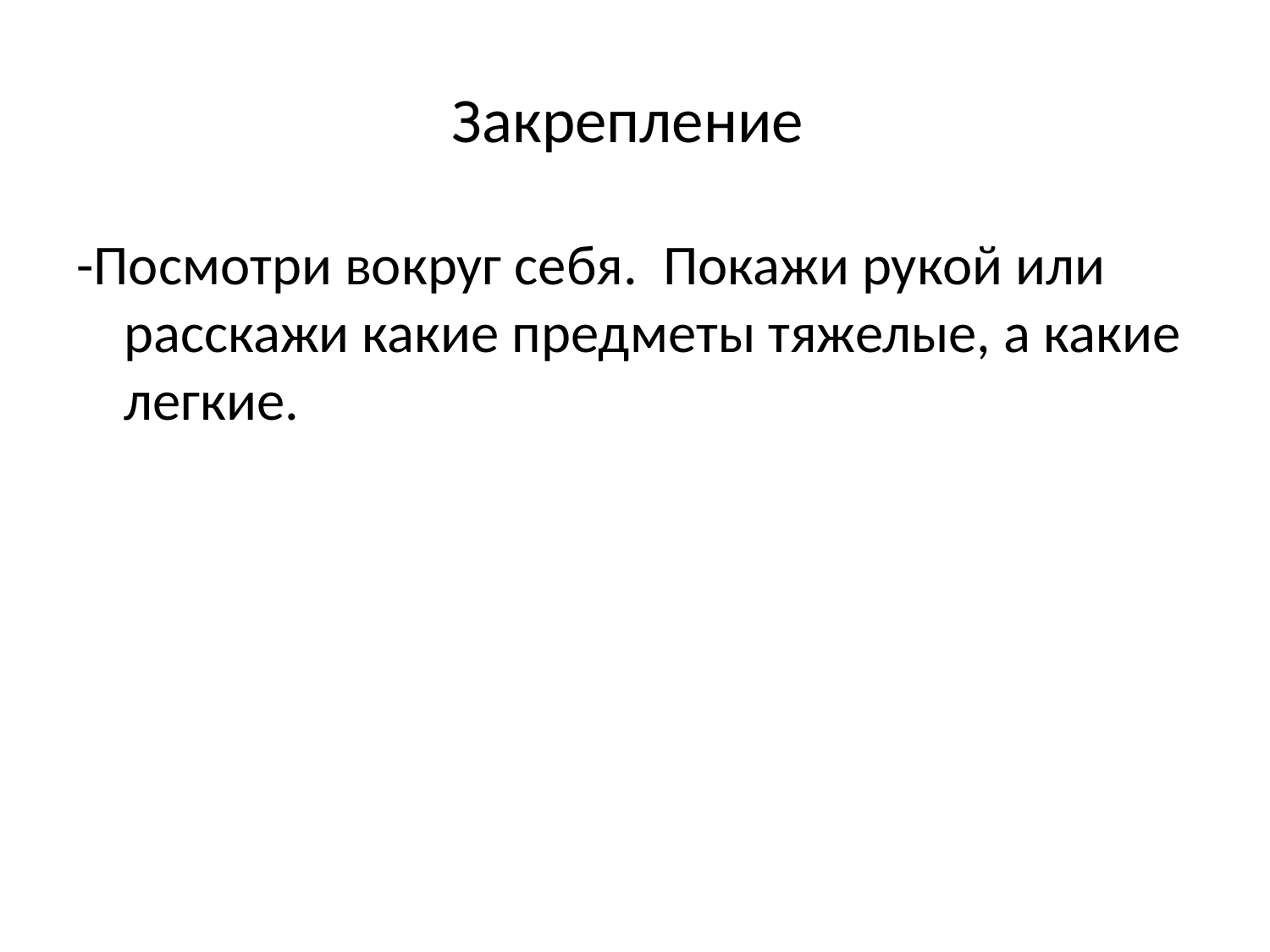

# Закрепление
-Посмотри вокруг себя.  Покажи рукой или расскажи какие предметы тяжелые, а какие легкие.